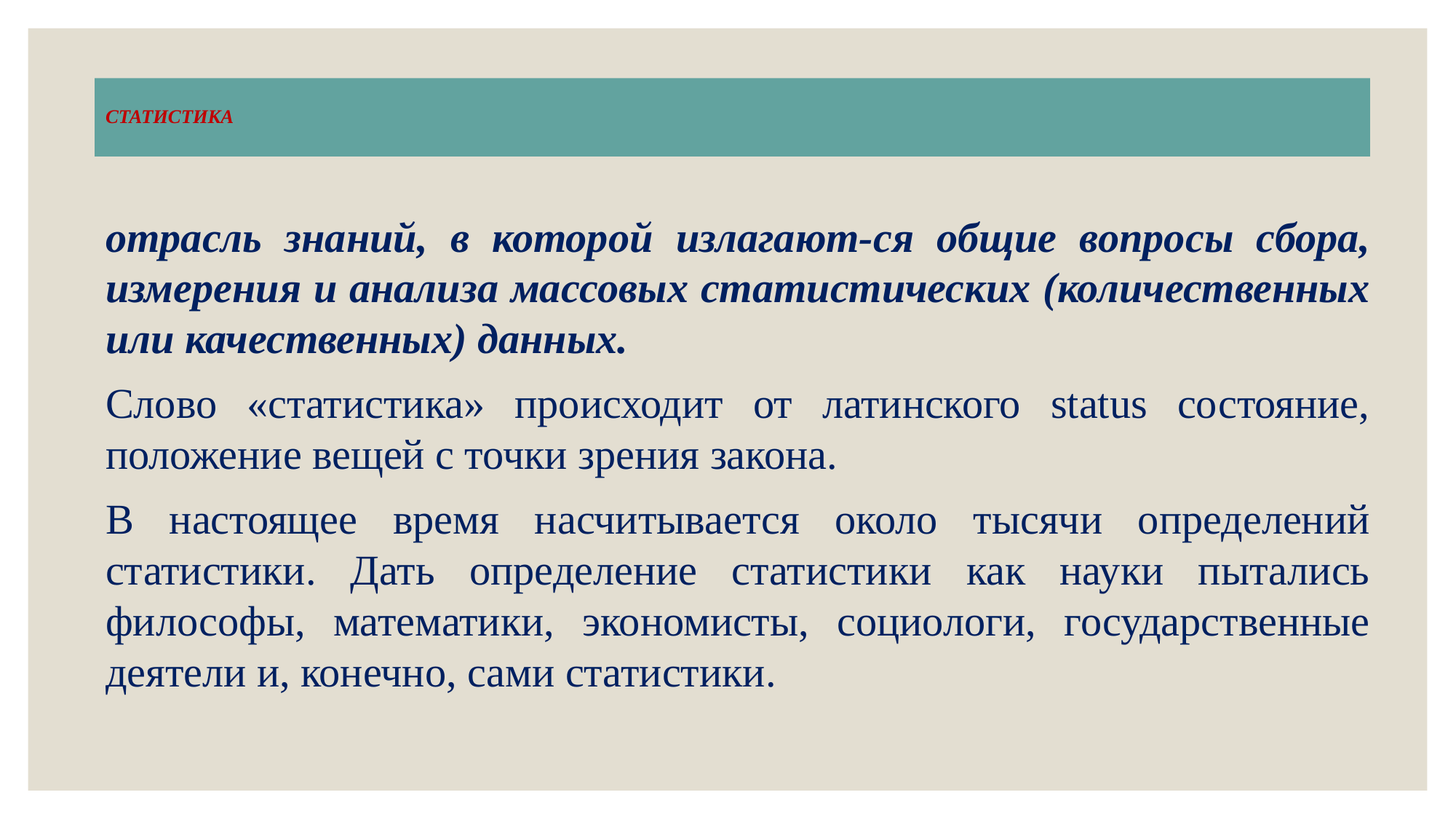

# СТАТИСТИКА
отрасль знаний, в которой излагают-ся общие вопросы сбора, измерения и анализа массовых статистических (количественных или качественных) данных.
Слово «статистика» происходит от латинского status состояние, положение вещей с точки зрения закона.
В настоящее время насчитывается около тысячи определений статистики. Дать определение статистики как науки пытались философы, математики, экономисты, социологи, государственные деятели и, конечно, сами статистики.